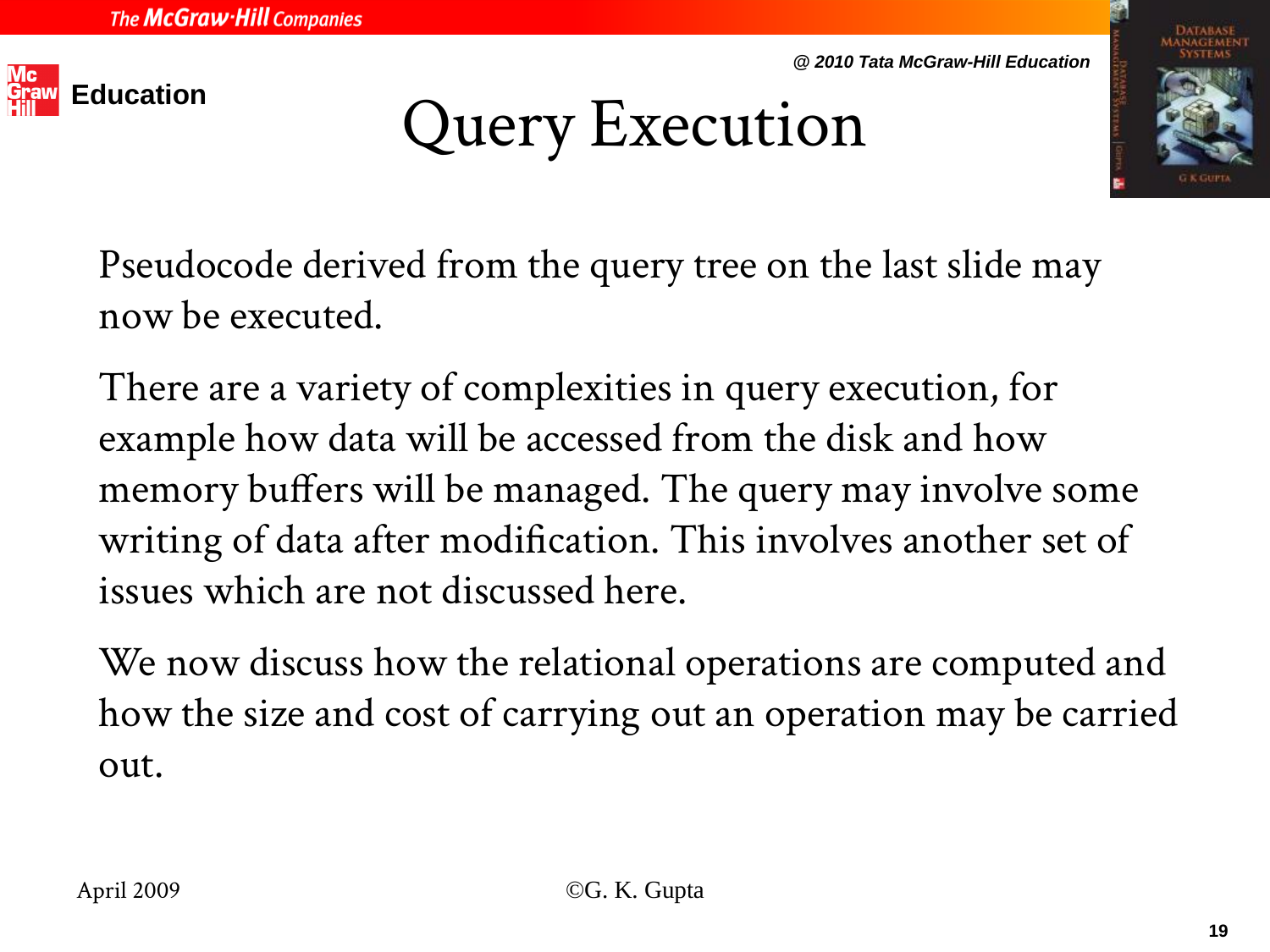

# Query Execution
Pseudocode derived from the query tree on the last slide may now be executed.
There are a variety of complexities in query execution, for example how data will be accessed from the disk and how memory buffers will be managed. The query may involve some writing of data after modification. This involves another set of issues which are not discussed here.
We now discuss how the relational operations are computed and how the size and cost of carrying out an operation may be carried out.
April 2009
©G. K. Gupta